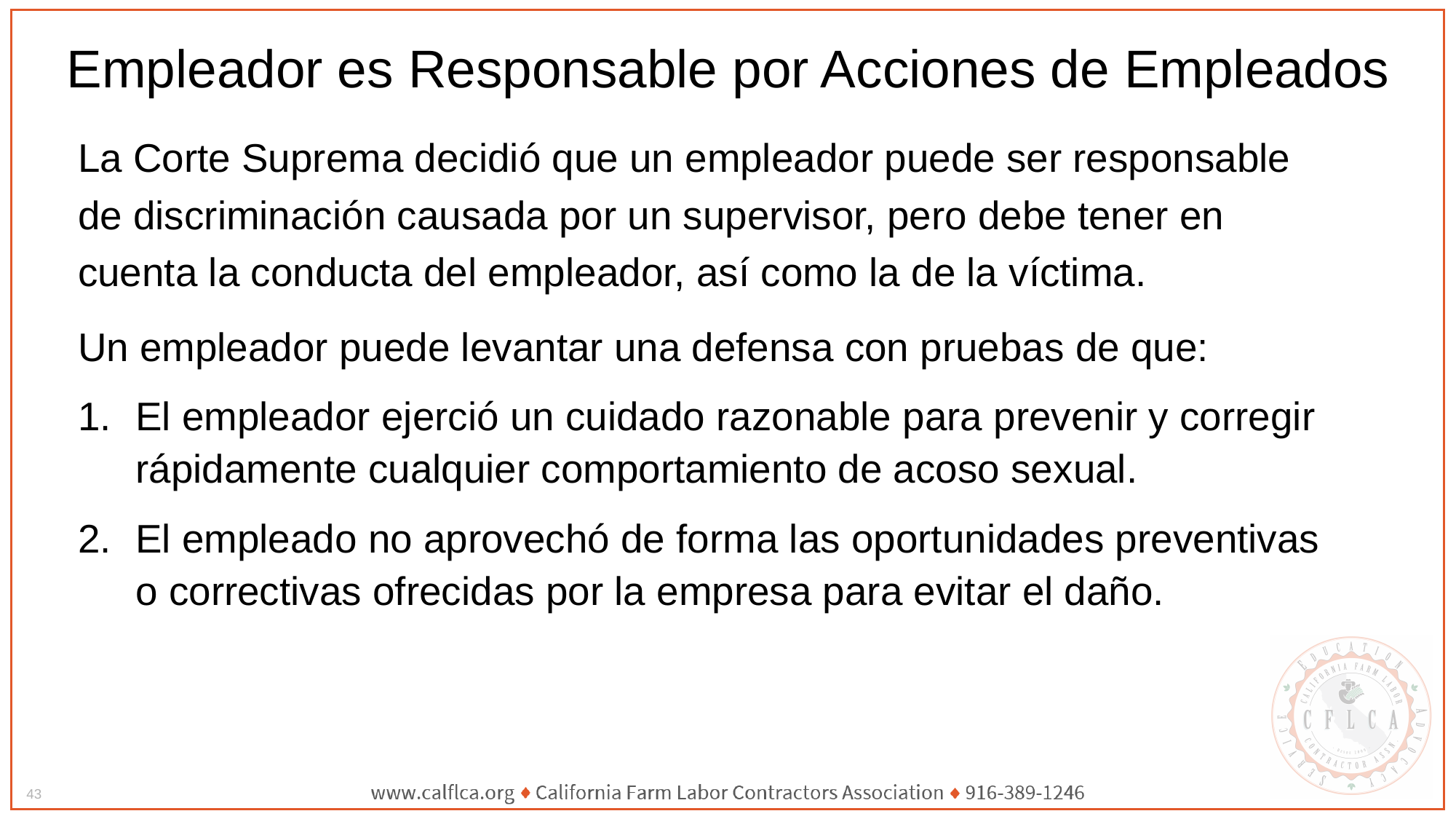

# Empleador es Responsable por Acciones de Empleados
La Corte Suprema decidió que un empleador puede ser responsable de discriminación causada por un supervisor, pero debe tener en cuenta la conducta del empleador, así como la de la víctima.
Un empleador puede levantar una defensa con pruebas de que:
El empleador ejerció un cuidado razonable para prevenir y corregir rápidamente cualquier comportamiento de acoso sexual.
El empleado no aprovechó de forma las oportunidades preventivas o correctivas ofrecidas por la empresa para evitar el daño.
43